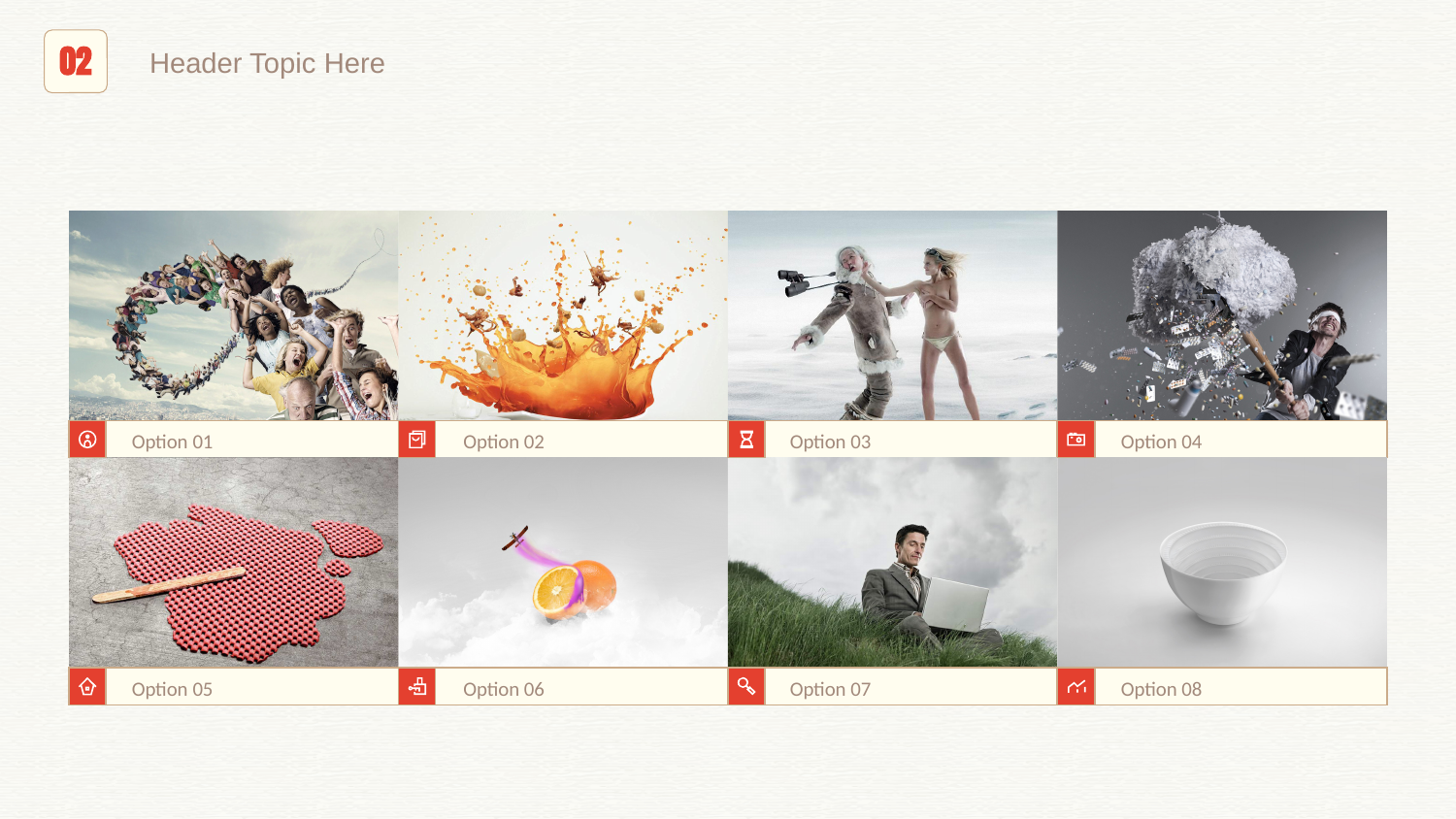

02
Header Topic Here

Option 01
Option 02
Option 03
Option 04

Option 05
Option 06
Option 07
Option 08